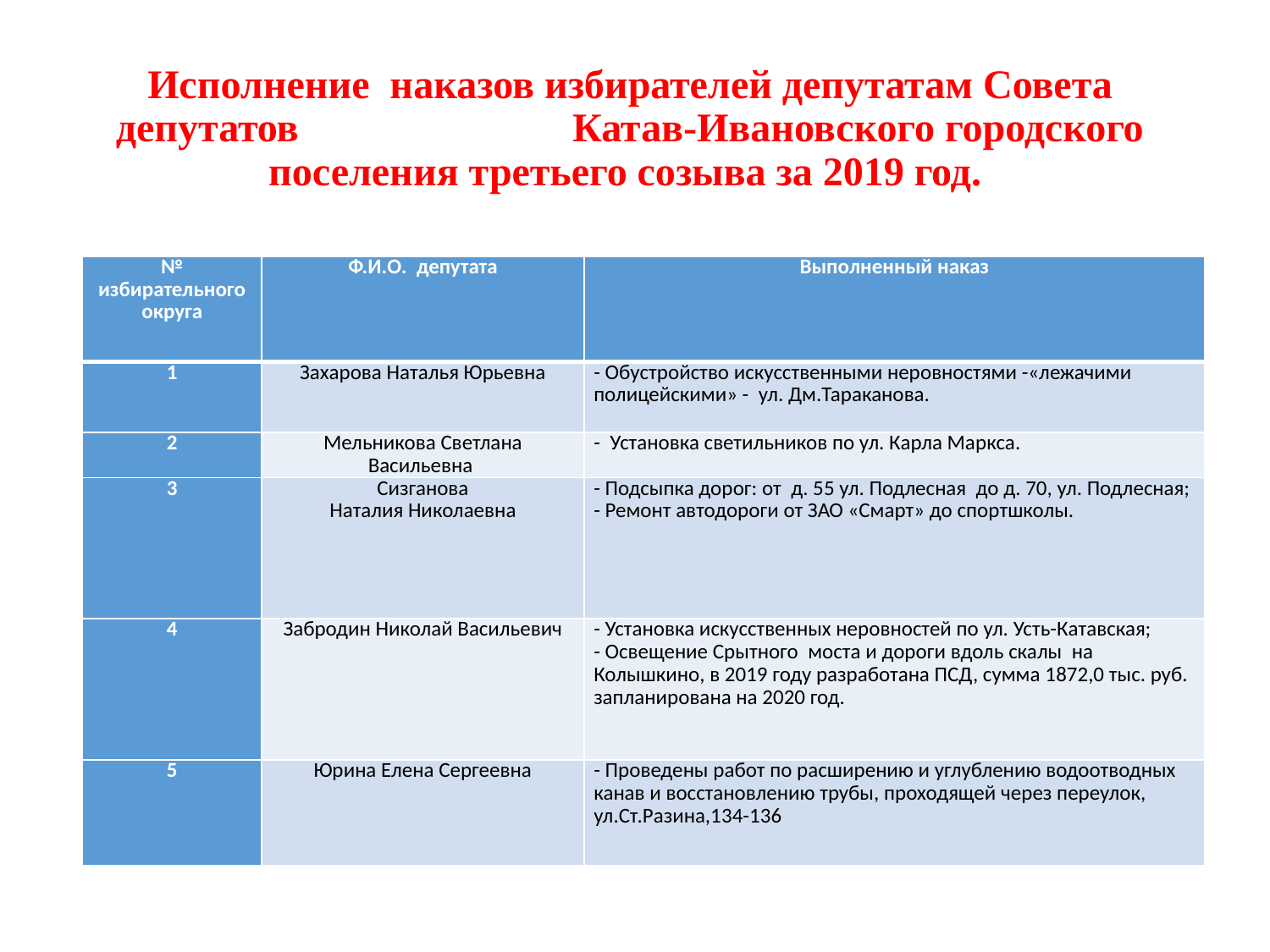

# Исполнение  наказов избирателей депутатам Совета депутатов                           Катав-Ивановского городского поселения третьего созыва за 2019 год.
| № избирательного округа | Ф.И.О. депутата | Выполненный наказ |
| --- | --- | --- |
| 1 | Захарова Наталья Юрьевна | - Обустройство искусственными неровностями -«лежачими полицейскими» - ул. Дм.Тараканова. |
| 2 | Мельникова Светлана Васильевна | -  Установка светильников по ул. Карла Маркса. |
| 3 | Сизганова Наталия Николаевна | - Подсыпка дорог: от д. 55 ул. Подлесная до д. 70, ул. Подлесная; - Ремонт автодороги от ЗАО «Смарт» до спортшколы. |
| 4 | Забродин Николай Васильевич | - Установка искусственных неровностей по ул. Усть-Катавская; - Освещение Срытного моста и дороги вдоль скалы на Колышкино, в 2019 году разработана ПСД, сумма 1872,0 тыс. руб. запланирована на 2020 год. |
| 5 | Юрина Елена Сергеевна | - Проведены работ по расширению и углублению водоотводных канав и восстановлению трубы, проходящей через переулок, ул.Ст.Разина,134-136 |